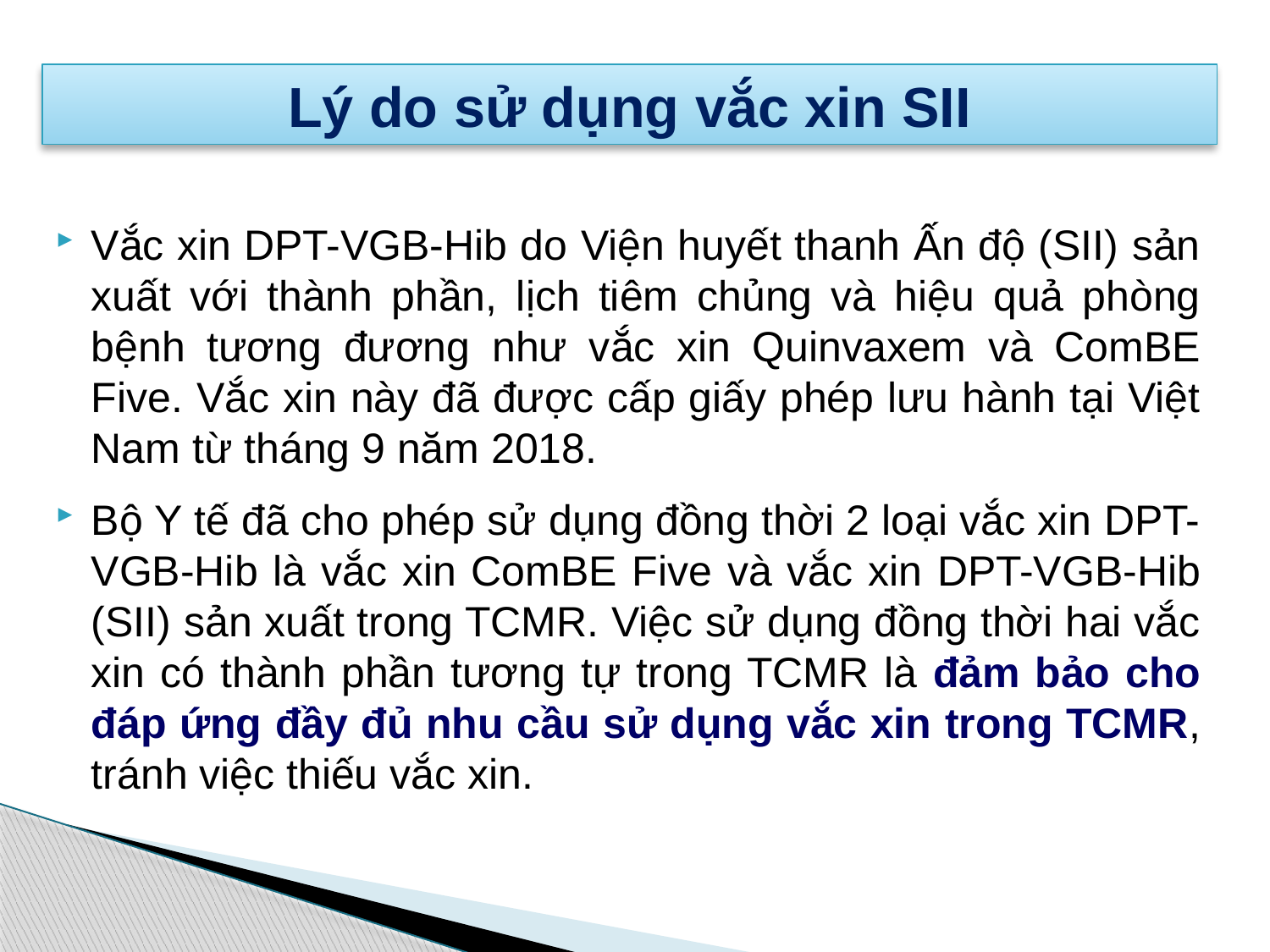

Lý do sử dụng vắc xin SII
Vắc xin DPT-VGB-Hib do Viện huyết thanh Ấn độ (SII) sản xuất với thành phần, lịch tiêm chủng và hiệu quả phòng bệnh tương đương như vắc xin Quinvaxem và ComBE Five. Vắc xin này đã được cấp giấy phép lưu hành tại Việt Nam từ tháng 9 năm 2018.
Bộ Y tế đã cho phép sử dụng đồng thời 2 loại vắc xin DPT-VGB-Hib là vắc xin ComBE Five và vắc xin DPT-VGB-Hib (SII) sản xuất trong TCMR. Việc sử dụng đồng thời hai vắc xin có thành phần tương tự trong TCMR là đảm bảo cho đáp ứng đầy đủ nhu cầu sử dụng vắc xin trong TCMR, tránh việc thiếu vắc xin.